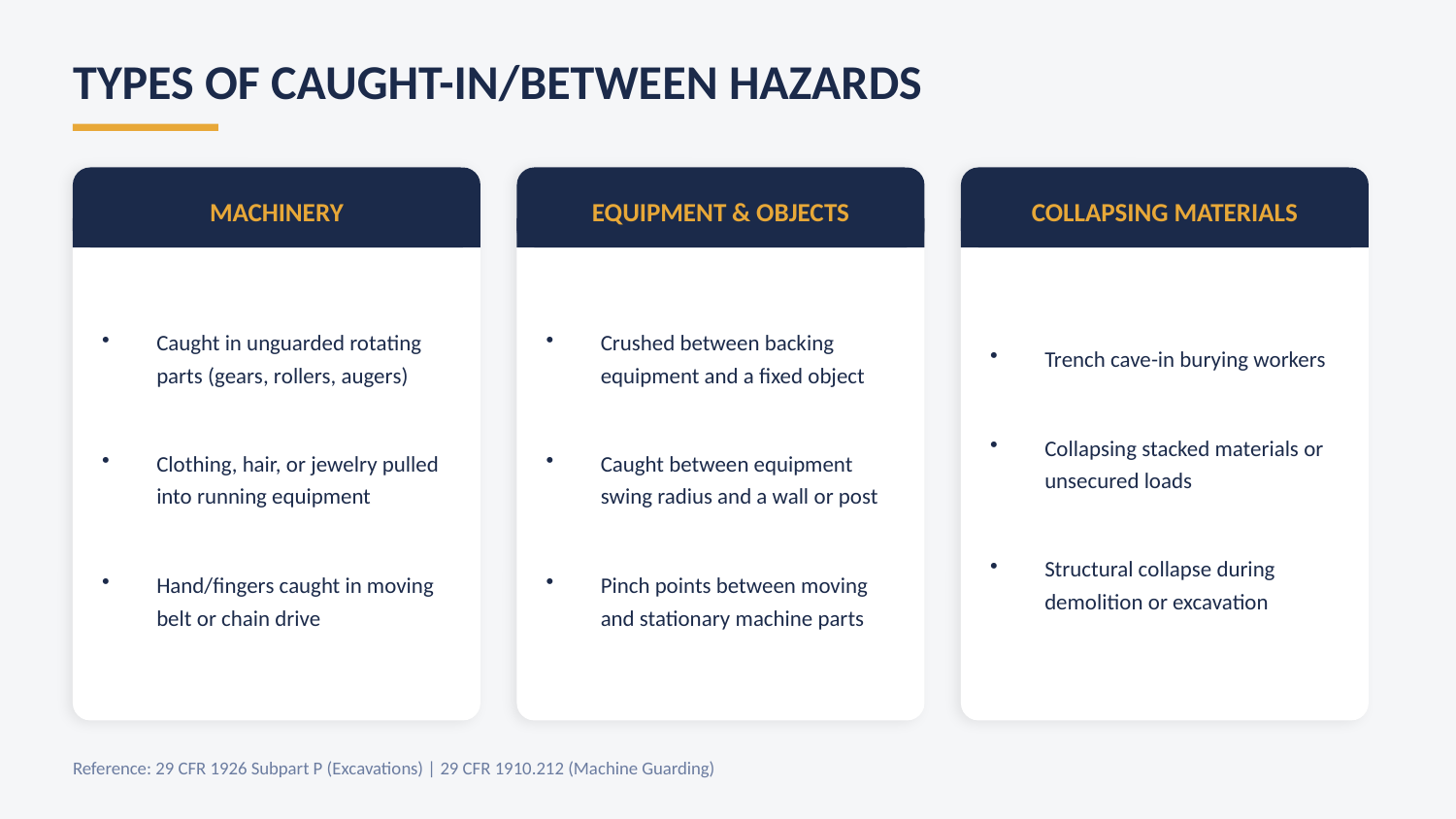

TYPES OF CAUGHT-IN/BETWEEN HAZARDS

MACHINERY
EQUIPMENT & OBJECTS
COLLAPSING MATERIALS

Caught in unguarded rotating parts (gears, rollers, augers)

Clothing, hair, or jewelry pulled into running equipment

Hand/fingers caught in moving belt or chain drive
Crushed between backing equipment and a fixed object

Caught between equipment swing radius and a wall or post

Pinch points between moving and stationary machine parts
Trench cave-in burying workers

Collapsing stacked materials or unsecured loads

Structural collapse during demolition or excavation
Reference: 29 CFR 1926 Subpart P (Excavations) | 29 CFR 1910.212 (Machine Guarding)